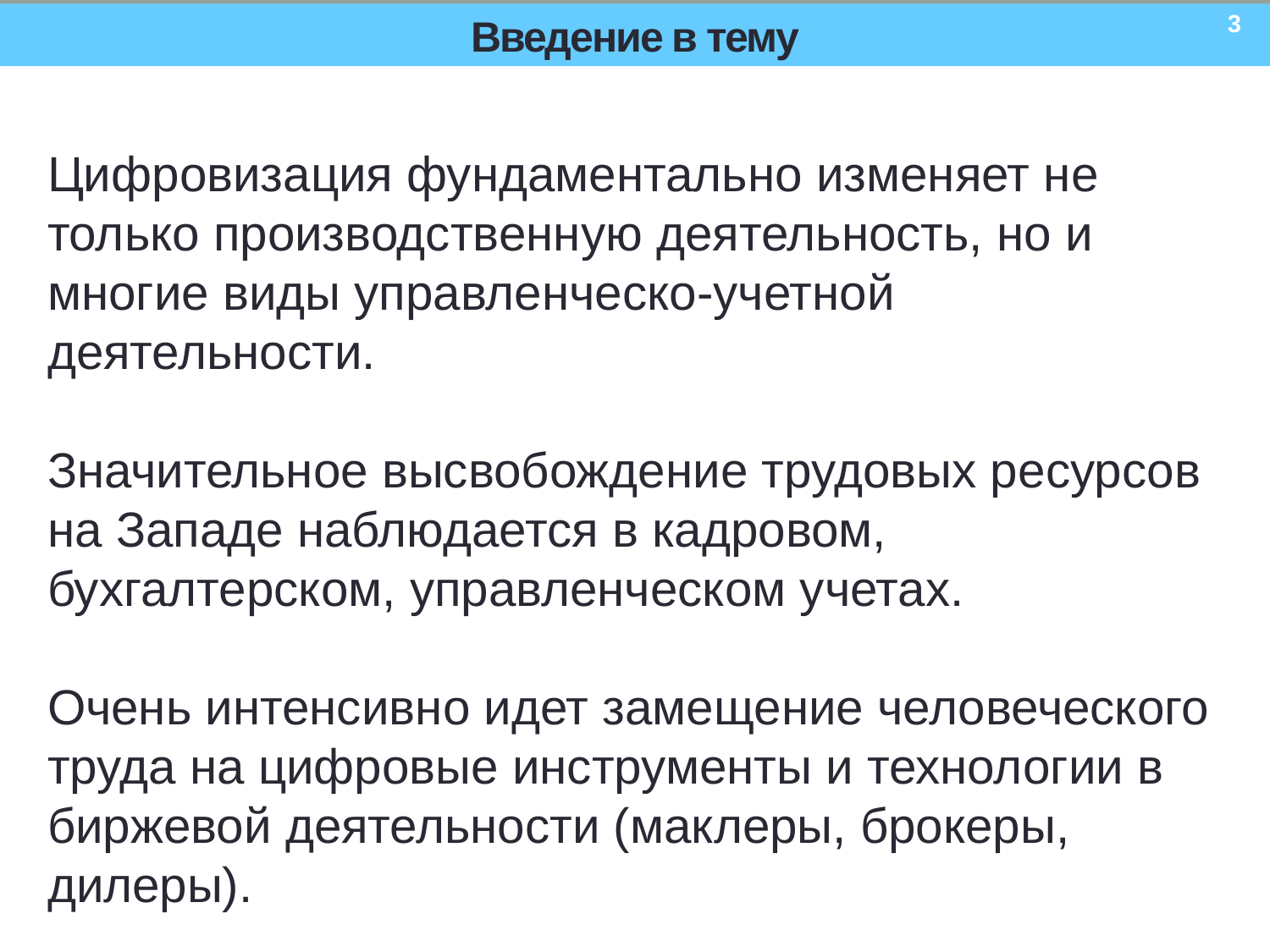

3
# Введение в тему
Цифровизация фундаментально изменяет не только производственную деятельность, но и многие виды управленческо-учетной деятельности.

Значительное высвобождение трудовых ресурсов на Западе наблюдается в кадровом, бухгалтерском, управленческом учетах.

Очень интенсивно идет замещение человеческого труда на цифровые инструменты и технологии в биржевой деятельности (маклеры, брокеры, дилеры).